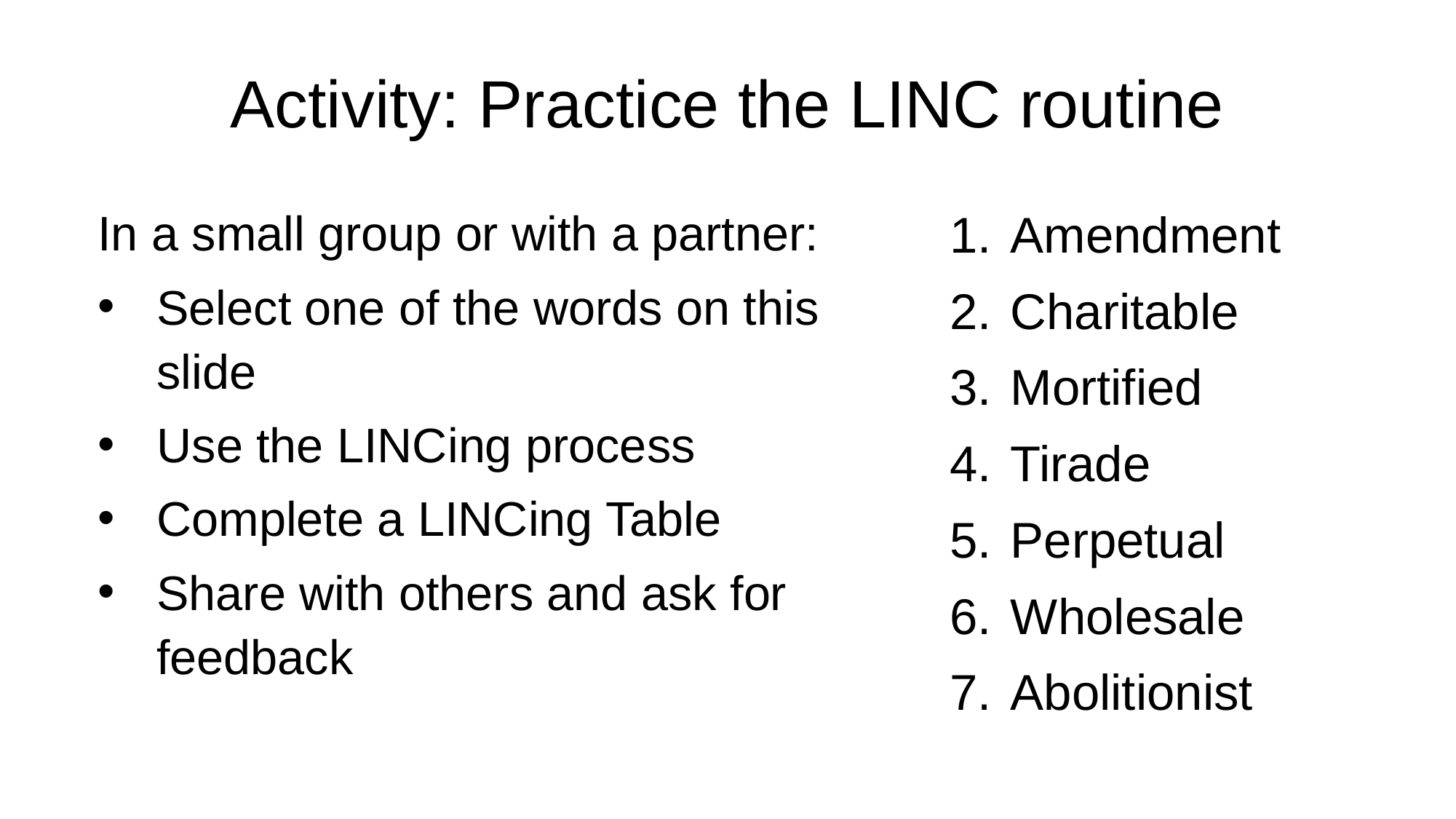

# Activity: Practice the LINC routine
In a small group or with a partner:
Select one of the words on this slide
Use the LINCing process
Complete a LINCing Table
Share with others and ask for feedback

Amendment
Charitable
Mortified
Tirade
Perpetual
Wholesale
Abolitionist